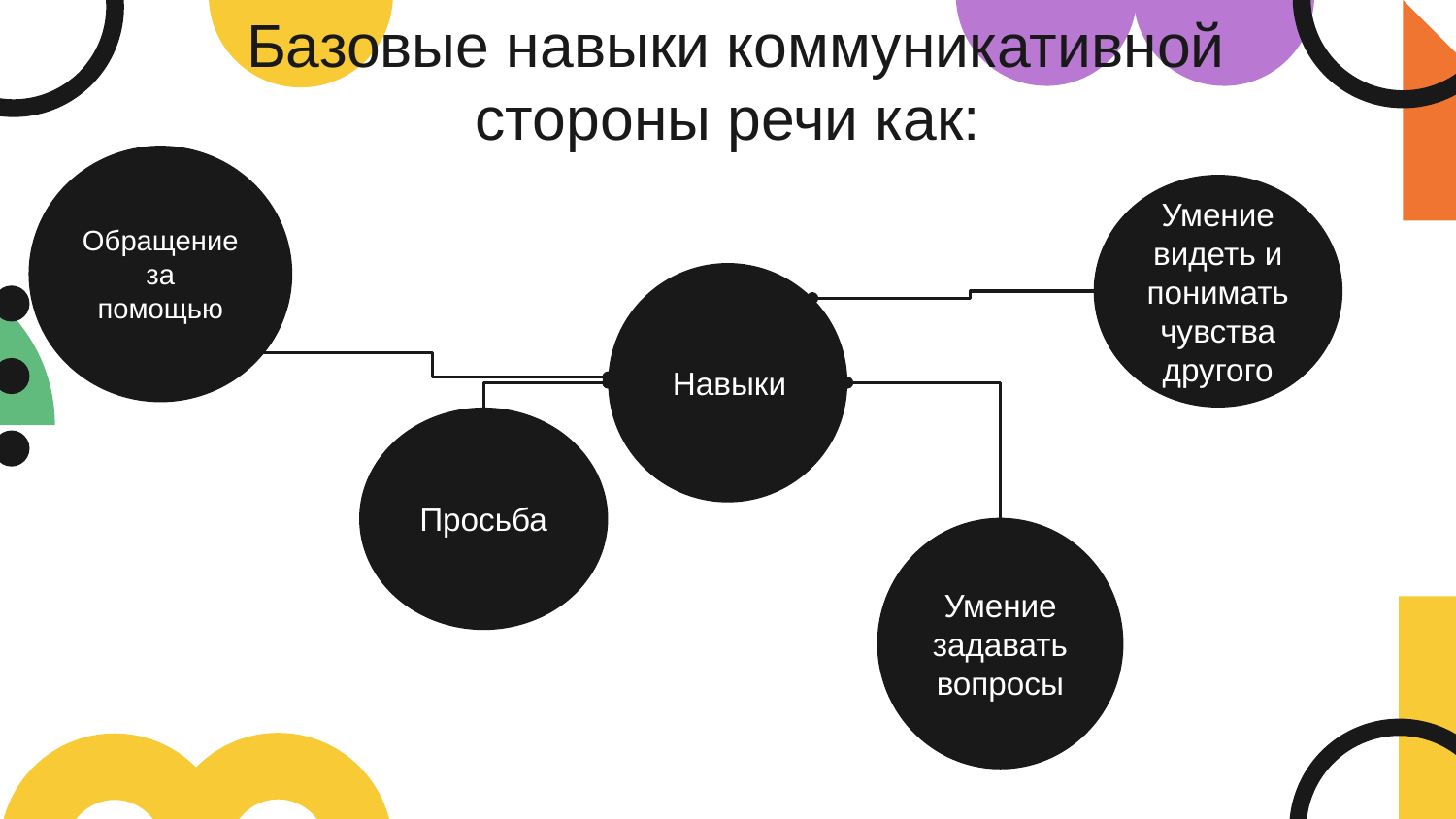

# Базовые навыки коммуникативной стороны речи как:
Обращение за помощью
Умение видеть и понимать чувства другого
Навыки
Просьба
Умение задавать вопросы